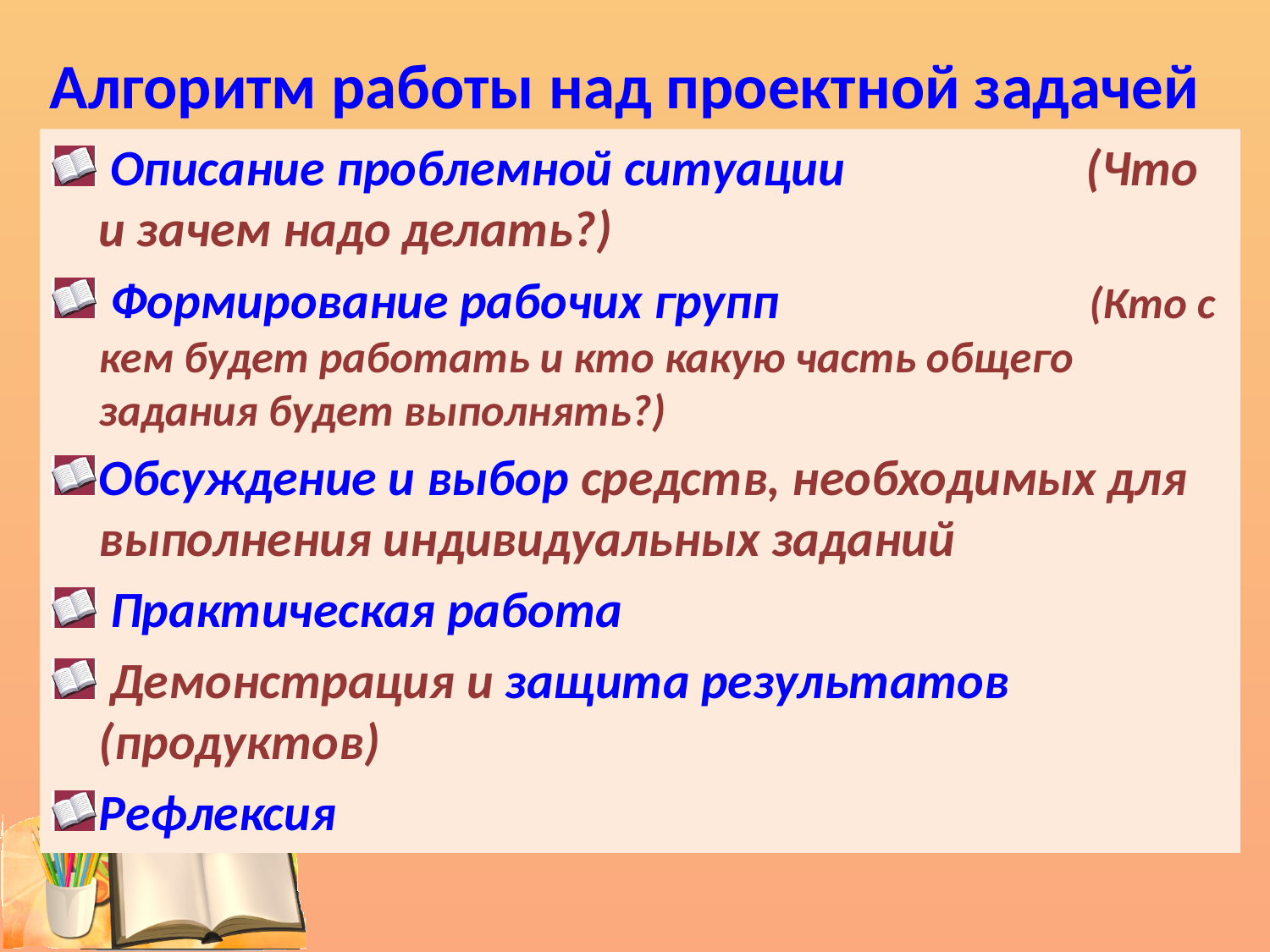

# Алгоритм работы над проектной задачей
 Описание проблемной ситуации                     (Что и зачем надо делать?)
 Формирование рабочих групп                           (Кто с кем будет работать и кто какую часть общего задания будет выполнять?)
Обсуждение и выбор средств, необходимых для выполнения индивидуальных заданий
 Практическая работа
 Демонстрация и защита результатов (продуктов)
Рефлексия